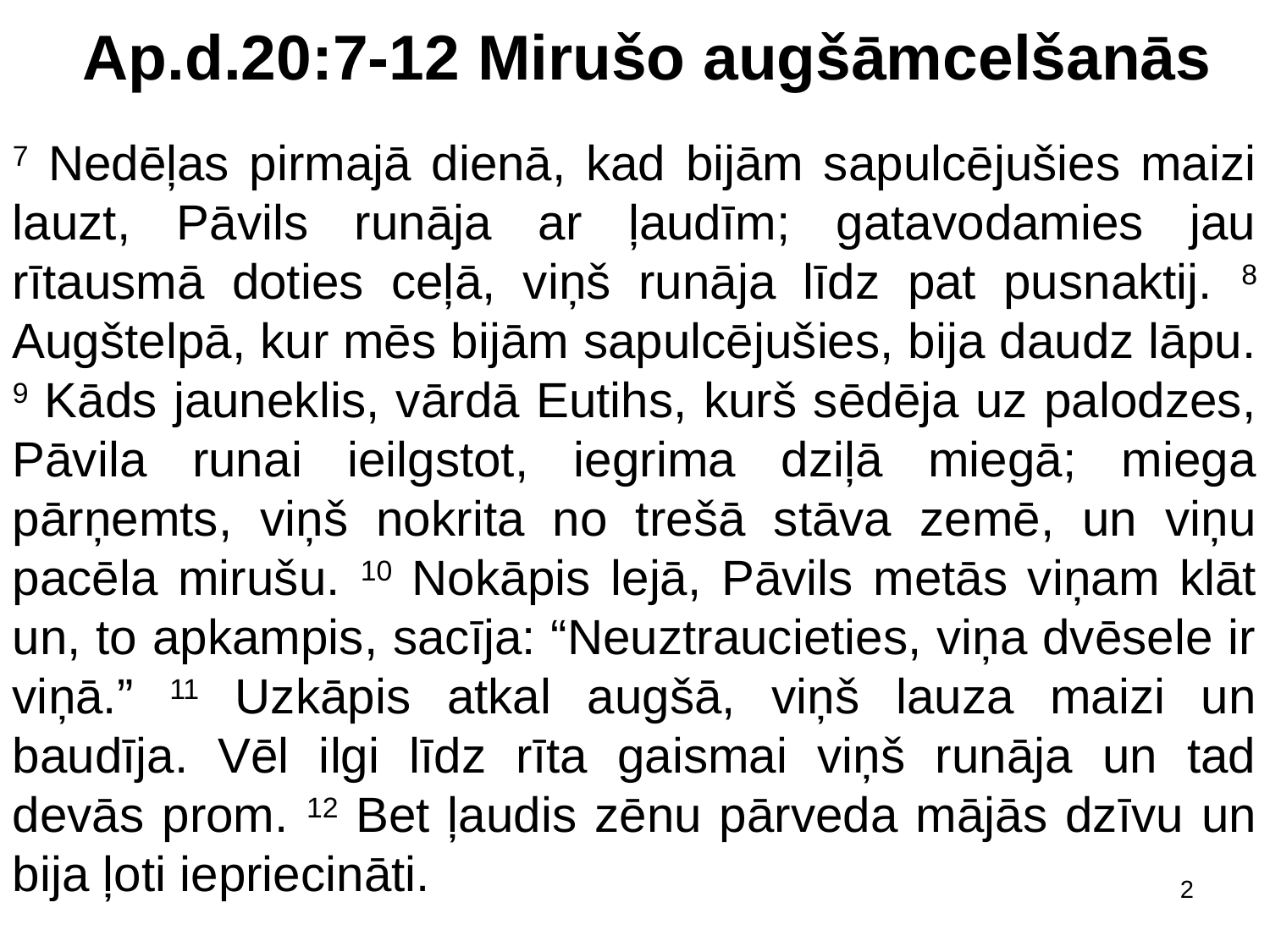

# Ap.d.20:7-12 Mirušo augšāmcelšanās
7 Nedēļas pirmajā dienā, kad bijām sapulcējušies maizi lauzt, Pāvils runāja ar ļaudīm; gatavodamies jau rītausmā doties ceļā, viņš runāja līdz pat pusnaktij. 8 Augštelpā, kur mēs bijām sapulcējušies, bija daudz lāpu. 9 Kāds jauneklis, vārdā Eutihs, kurš sēdēja uz palodzes, Pāvila runai ieilgstot, iegrima dziļā miegā; miega pārņemts, viņš nokrita no trešā stāva zemē, un viņu pacēla mirušu. 10 Nokāpis lejā, Pāvils metās viņam klāt un, to apkampis, sacīja: “Neuztraucieties, viņa dvēsele ir viņā.” 11 Uzkāpis atkal augšā, viņš lauza maizi un baudīja. Vēl ilgi līdz rīta gaismai viņš runāja un tad devās prom. 12 Bet ļaudis zēnu pārveda mājās dzīvu un bija ļoti iepriecināti.
2